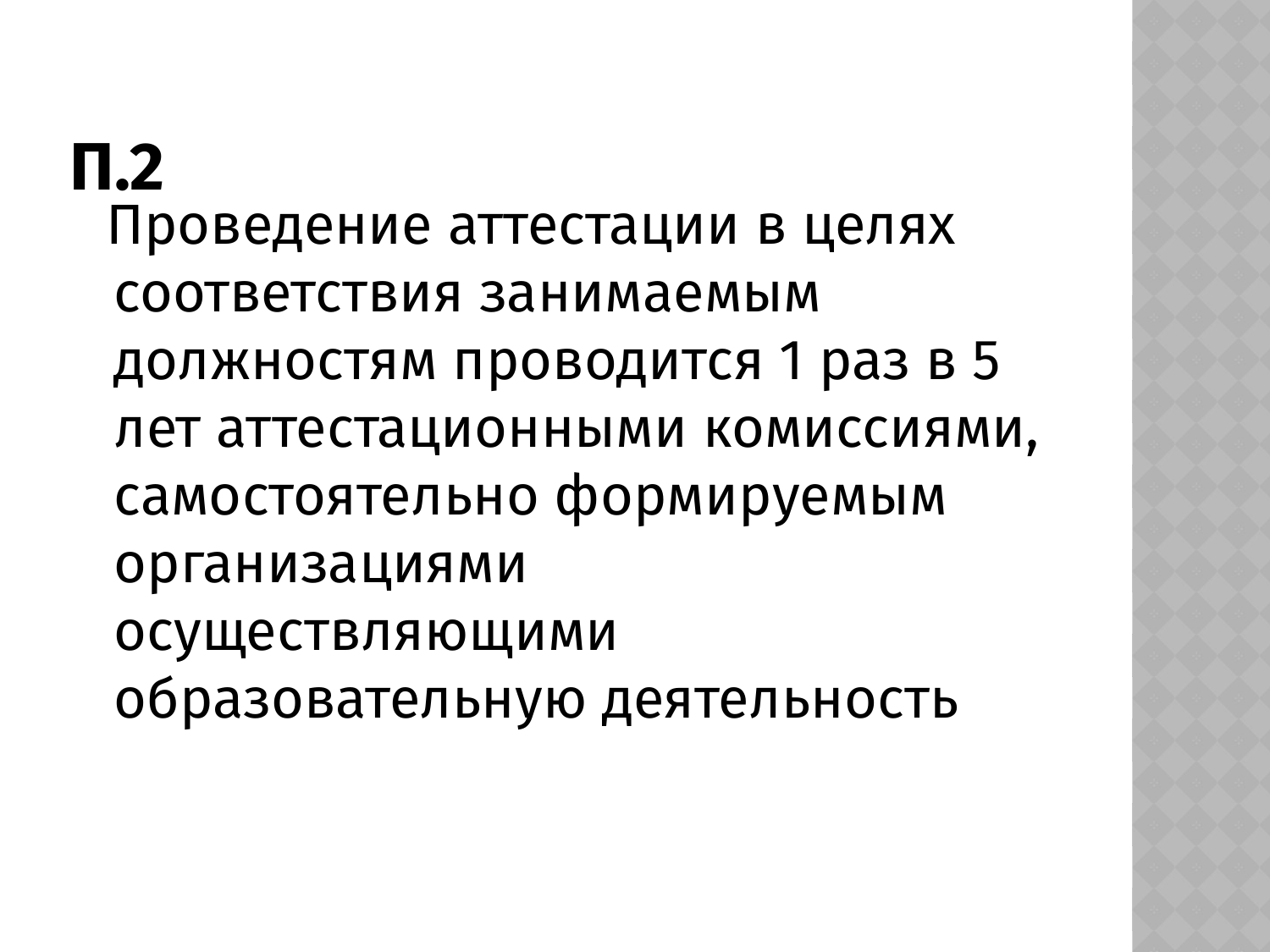

# П.2

  Проведение аттестации в целях соответствия занимаемым должностям проводится 1 раз в 5 лет аттестационными комиссиями, самостоятельно формируемым организациями   осуществляющими образовательную деятельность